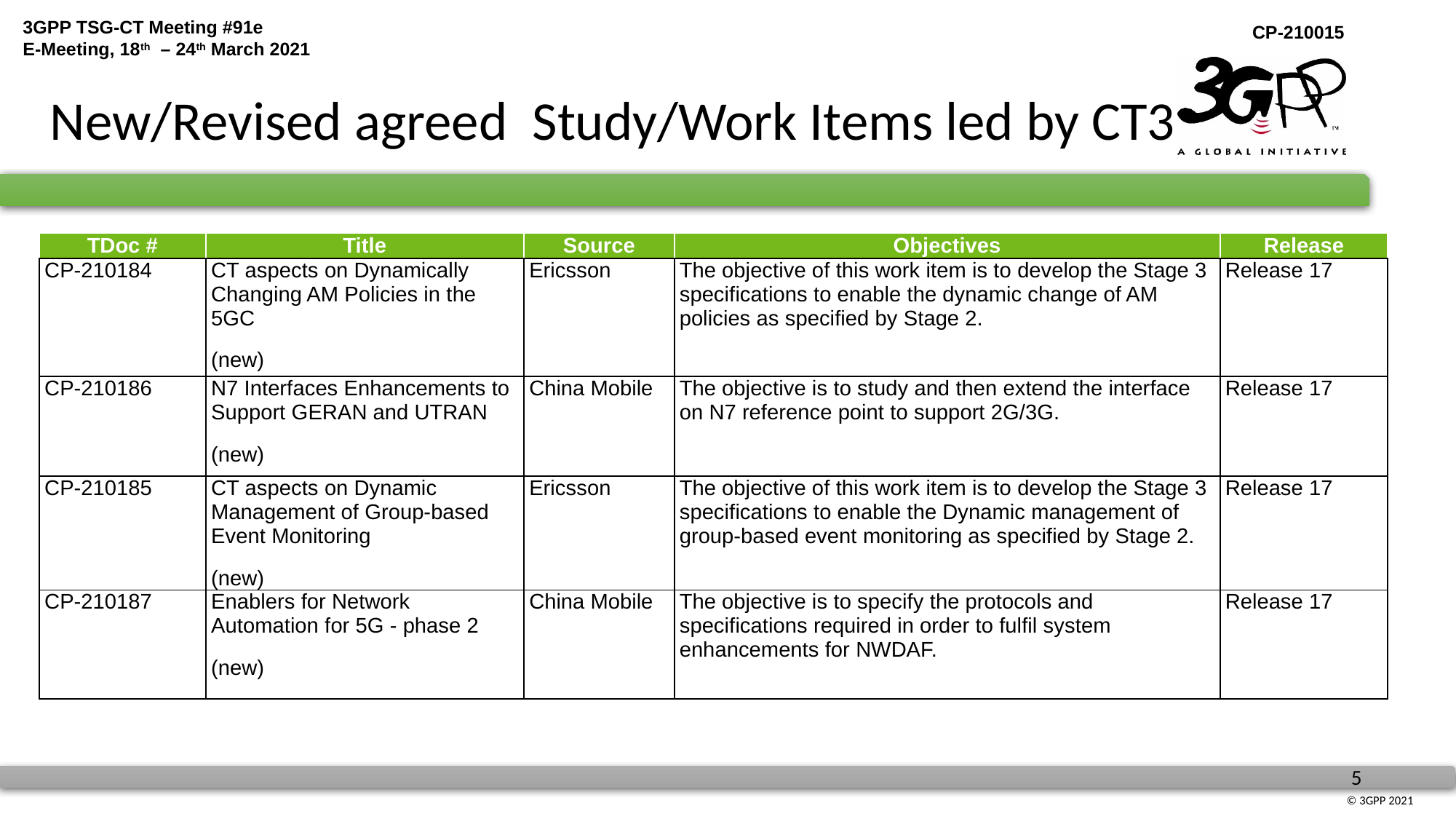

# New/Revised agreed  Study/Work Items led by CT3
| TDoc # | Title | Source | Objectives | Release |
| --- | --- | --- | --- | --- |
| CP-210184 | CT aspects on Dynamically Changing AM Policies in the 5GC (new) | Ericsson | The objective of this work item is to develop the Stage 3 specifications to enable the dynamic change of AM policies as specified by Stage 2. | Release 17 |
| CP-210186 | N7 Interfaces Enhancements to Support GERAN and UTRAN (new) | China Mobile | The objective is to study and then extend the interface on N7 reference point to support 2G/3G. | Release 17 |
| CP-210185 | CT aspects on Dynamic Management of Group-based Event Monitoring (new) | Ericsson | The objective of this work item is to develop the Stage 3 specifications to enable the Dynamic management of group-based event monitoring as specified by Stage 2. | Release 17 |
| CP-210187 | Enablers for Network Automation for 5G - phase 2 (new) | China Mobile | The objective is to specify the protocols and specifications required in order to fulfil system enhancements for NWDAF. | Release 17 |